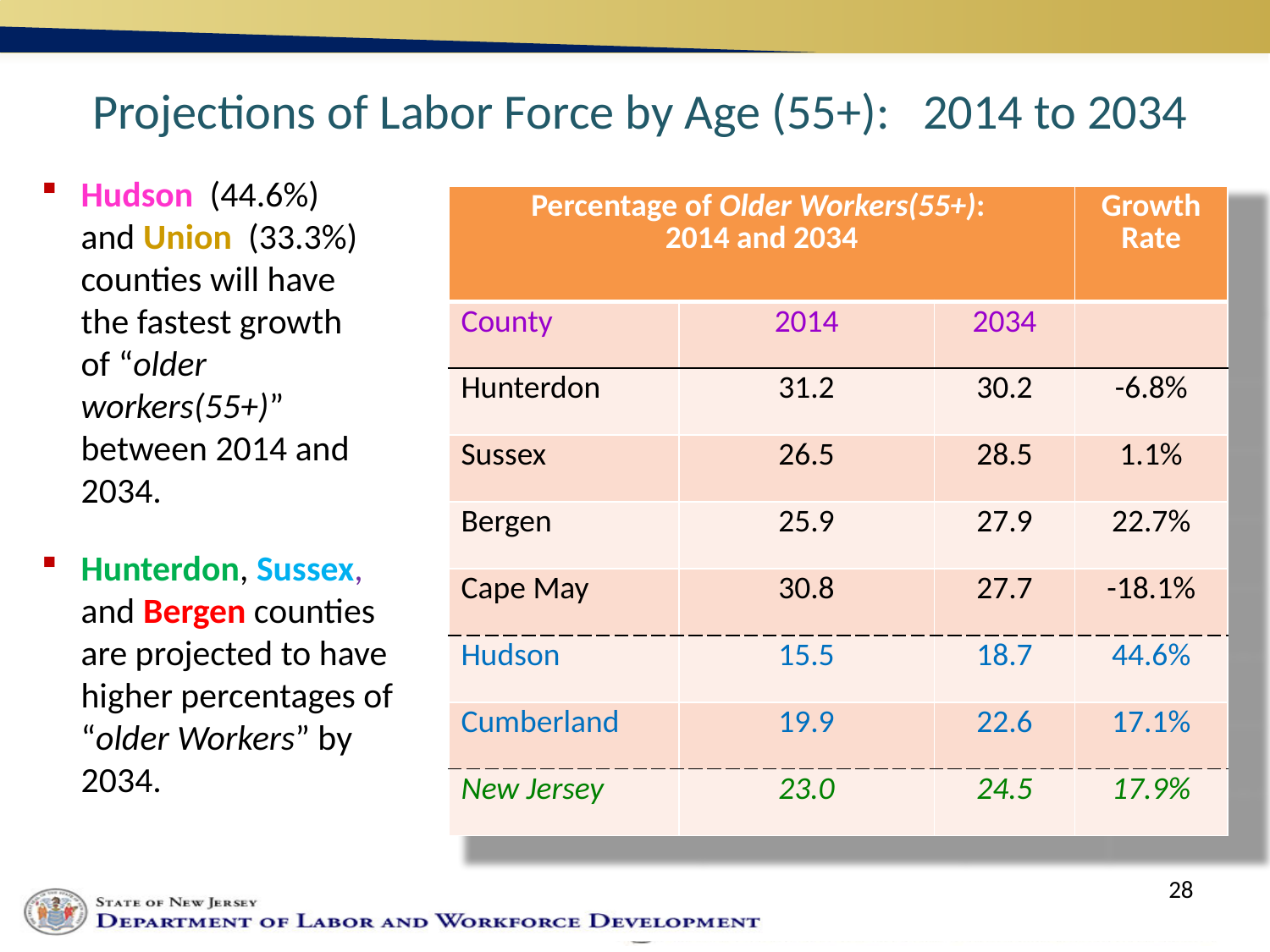

Projections of Labor Force by Age (55+):   2014 to 2034
Hudson  (44.6%) and Union  (33.3%) counties will have the fastest growth of “older workers(55+)” between 2014 and 2034.
| Percentage of Older Workers(55+): 2014 and 2034 |  |  | Growth Rate |
| --- | --- | --- | --- |
| County | 2014 | 2034 |  |
| Hunterdon | 31.2 | 30.2 | -6.8% |
| Sussex | 26.5 | 28.5 | 1.1% |
| Bergen | 25.9 | 27.9 | 22.7% |
| Cape May | 30.8 | 27.7 | -18.1% |
| Hudson | 15.5 | 18.7 | 44.6% |
| Cumberland | 19.9 | 22.6 | 17.1% |
| New Jersey | 23.0 | 24.5 | 17.9% |
Hunterdon, Sussex, and Bergen counties are projected to have higher percentages of “older Workers” by 2034.
28